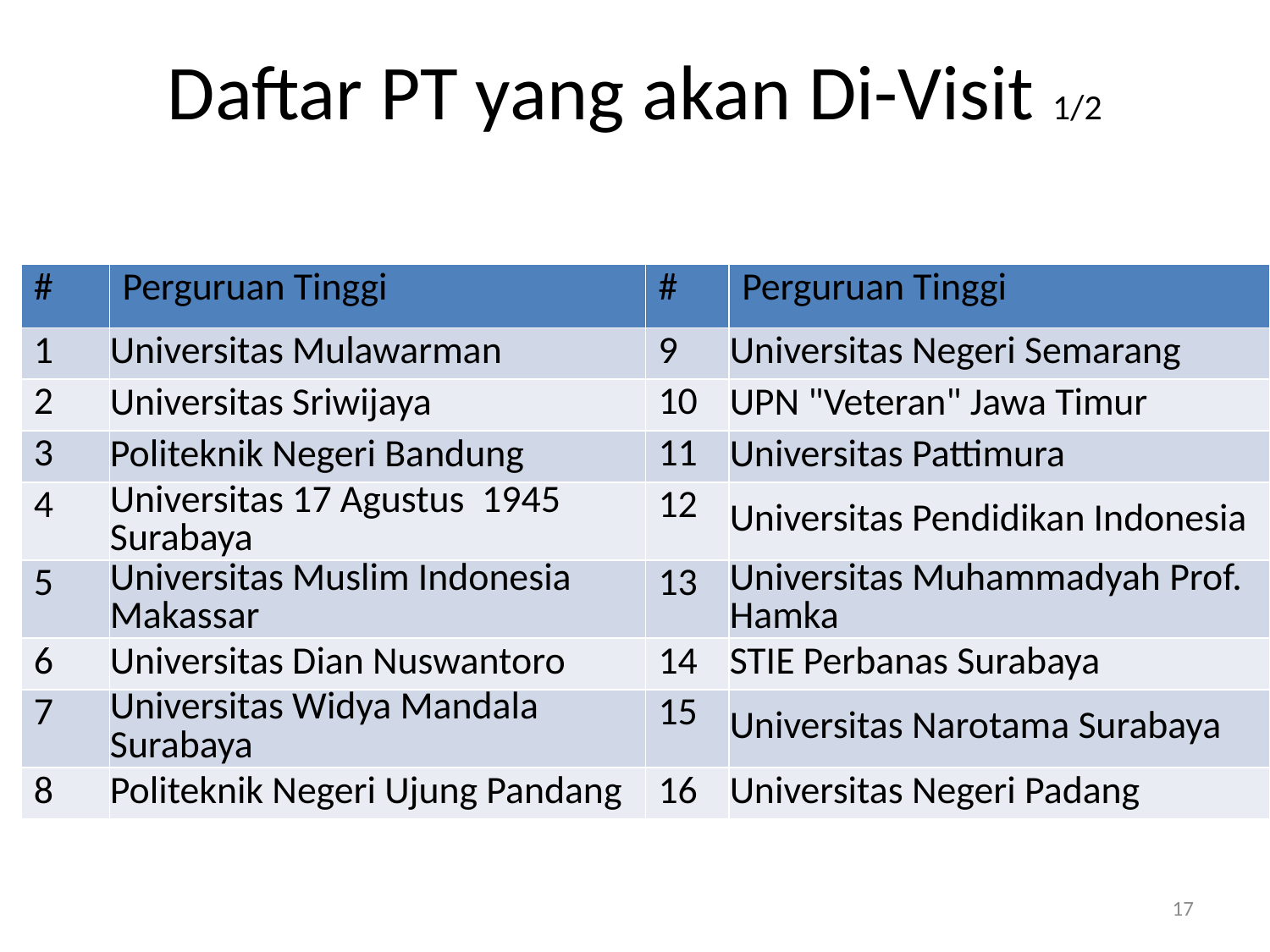

# Daftar PT yang akan Di-Visit 1/2
| # | Perguruan Tinggi | # | Perguruan Tinggi |
| --- | --- | --- | --- |
| 1 | Universitas Mulawarman | 9 | Universitas Negeri Semarang |
| 2 | Universitas Sriwijaya | 10 | UPN "Veteran" Jawa Timur |
| 3 | Politeknik Negeri Bandung | 11 | Universitas Pattimura |
| 4 | Universitas 17 Agustus 1945 Surabaya | 12 | Universitas Pendidikan Indonesia |
| 5 | Universitas Muslim Indonesia Makassar | 13 | Universitas Muhammadyah Prof. Hamka |
| 6 | Universitas Dian Nuswantoro | 14 | STIE Perbanas Surabaya |
| 7 | Universitas Widya Mandala Surabaya | 15 | Universitas Narotama Surabaya |
| 8 | Politeknik Negeri Ujung Pandang | 16 | Universitas Negeri Padang |
17